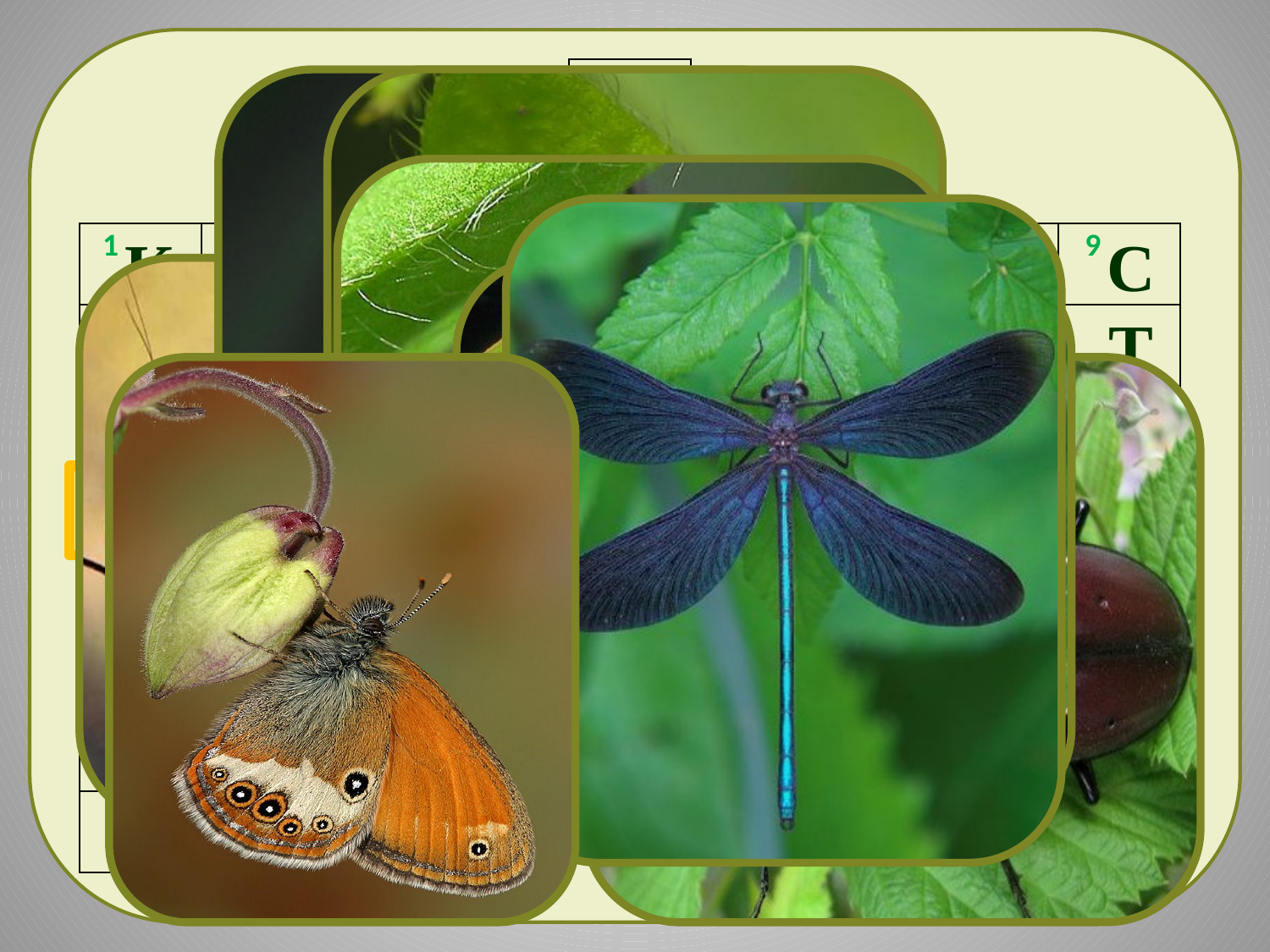

|  |  |  |  |  |  |  |  |  |
| --- | --- | --- | --- | --- | --- | --- | --- | --- |
|  |  |  |  |  |  |  |  |  |
|  |  |  |  |  |  |  |  |  |
|  |  |  |  |  |  |  |  |  |
|  |  |  |  |  |  |  |  |  |
|  |  |  |  |  |  |  |  |  |
|  |  |  |  |  |  |  |  |  |
|  |  |  |  |  |  |  |  |  |
|  |  |  |  |  |  |  |  |  |
|  |  |  |  |  |  |  |  |  |
Б
А
Б
О
Ч
К
А
5

К
У
З
Н
Е
Ч
И
К
1
М
У
Р
А
В
Е
Й
2
Б
О
Г
О
М
О
Л
6
8
К
О
Р
О
В
К
А
С
Т
Р
Е
К
О
З
А
9

Н
О
С
О
Р
О
Г
О
Л
Е
Н
Ь
К
ОМА
Р
3
4
7